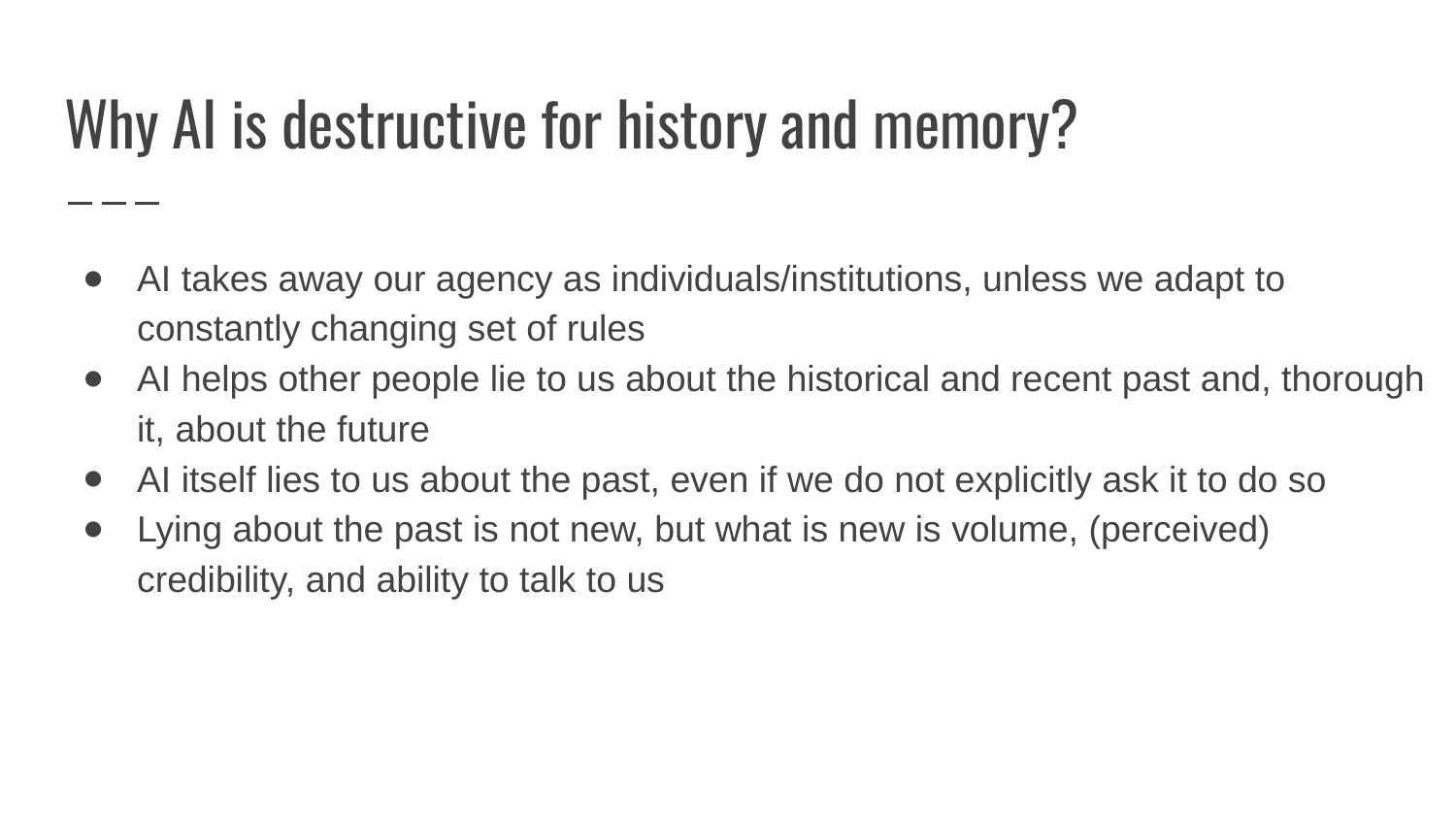

# Why AI is destructive for history and memory?
AI takes away our agency as individuals/institutions, unless we adapt to constantly changing set of rules
AI helps other people lie to us about the historical and recent past and, thorough it, about the future
AI itself lies to us about the past, even if we do not explicitly ask it to do so
Lying about the past is not new, but what is new is volume, (perceived) credibility, and ability to talk to us